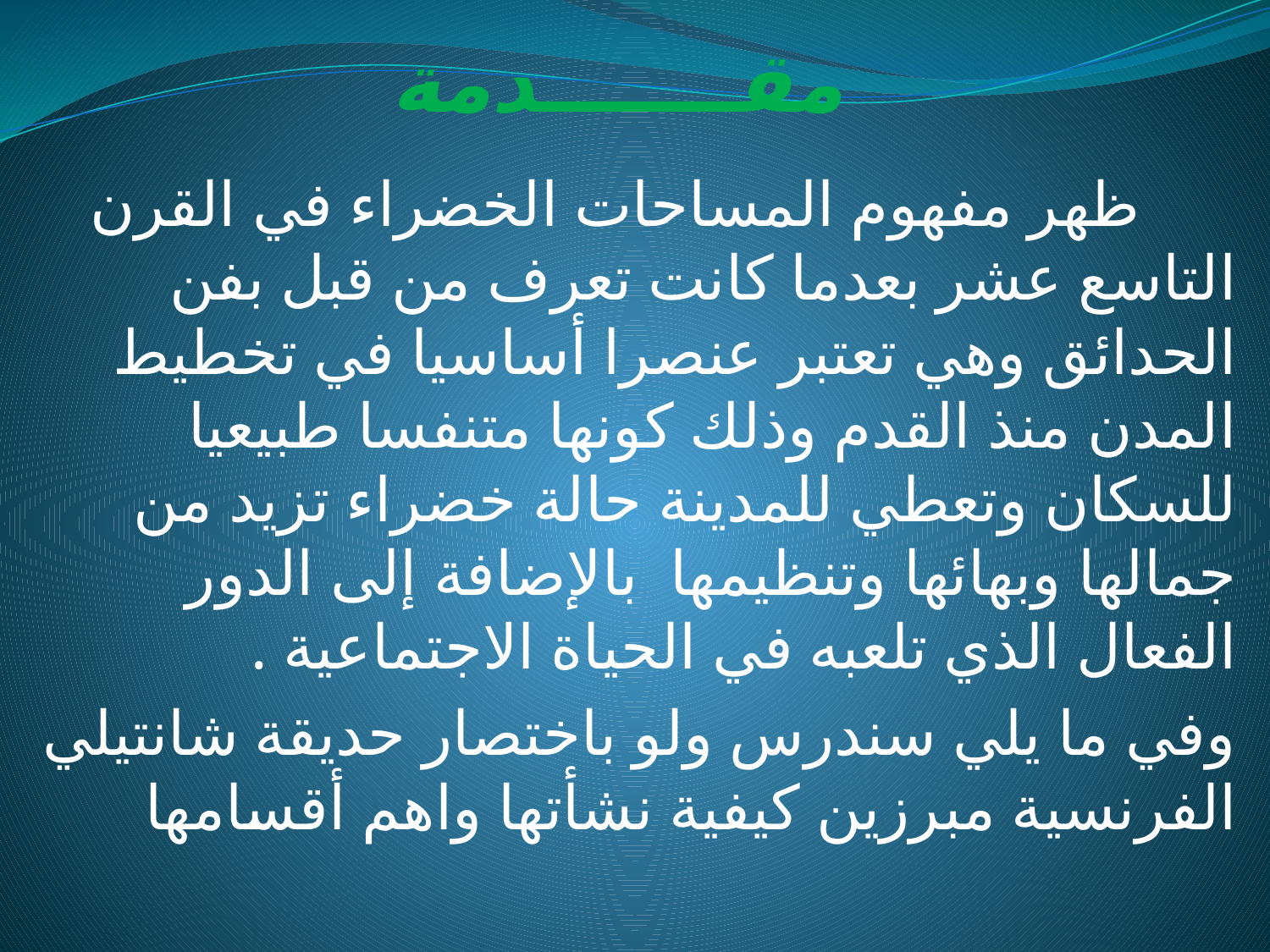

# مقـــــــدمة
      ظهر مفهوم المساحات الخضراء في القرن التاسع عشر بعدما كانت تعرف من قبل بفن الحدائق وهي تعتبر عنصرا أساسيا في تخطيط المدن منذ القدم وذلك كونها متنفسا طبيعيا للسكان وتعطي للمدينة حالة خضراء تزيد من جمالها وبهائها وتنظيمها  بالإضافة إلى الدور الفعال الذي تلعبه في الحياة الاجتماعية .
وفي ما يلي سندرس ولو باختصار حديقة شانتيلي الفرنسية مبرزين كيفية نشأتها واهم أقسامها